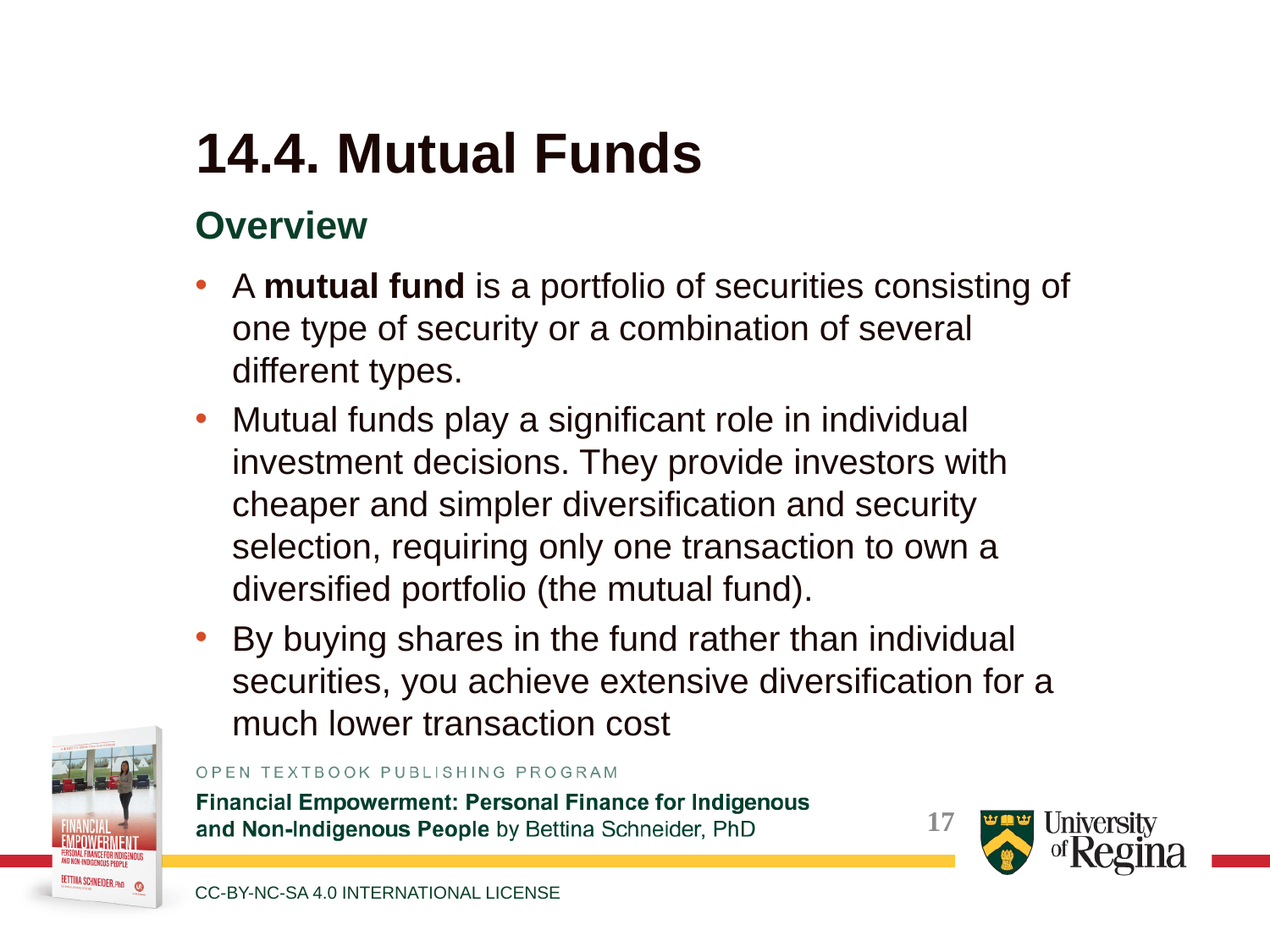

# 14.4. Mutual Funds
Overview
A mutual fund is a portfolio of securities consisting of one type of security or a combination of several different types.
Mutual funds play a significant role in individual investment decisions. They provide investors with cheaper and simpler diversification and security selection, requiring only one transaction to own a diversified portfolio (the mutual fund).
By buying shares in the fund rather than individual securities, you achieve extensive diversification for a much lower transaction cost
CC-BY-NC-SA 4.0 INTERNATIONAL LICENSE